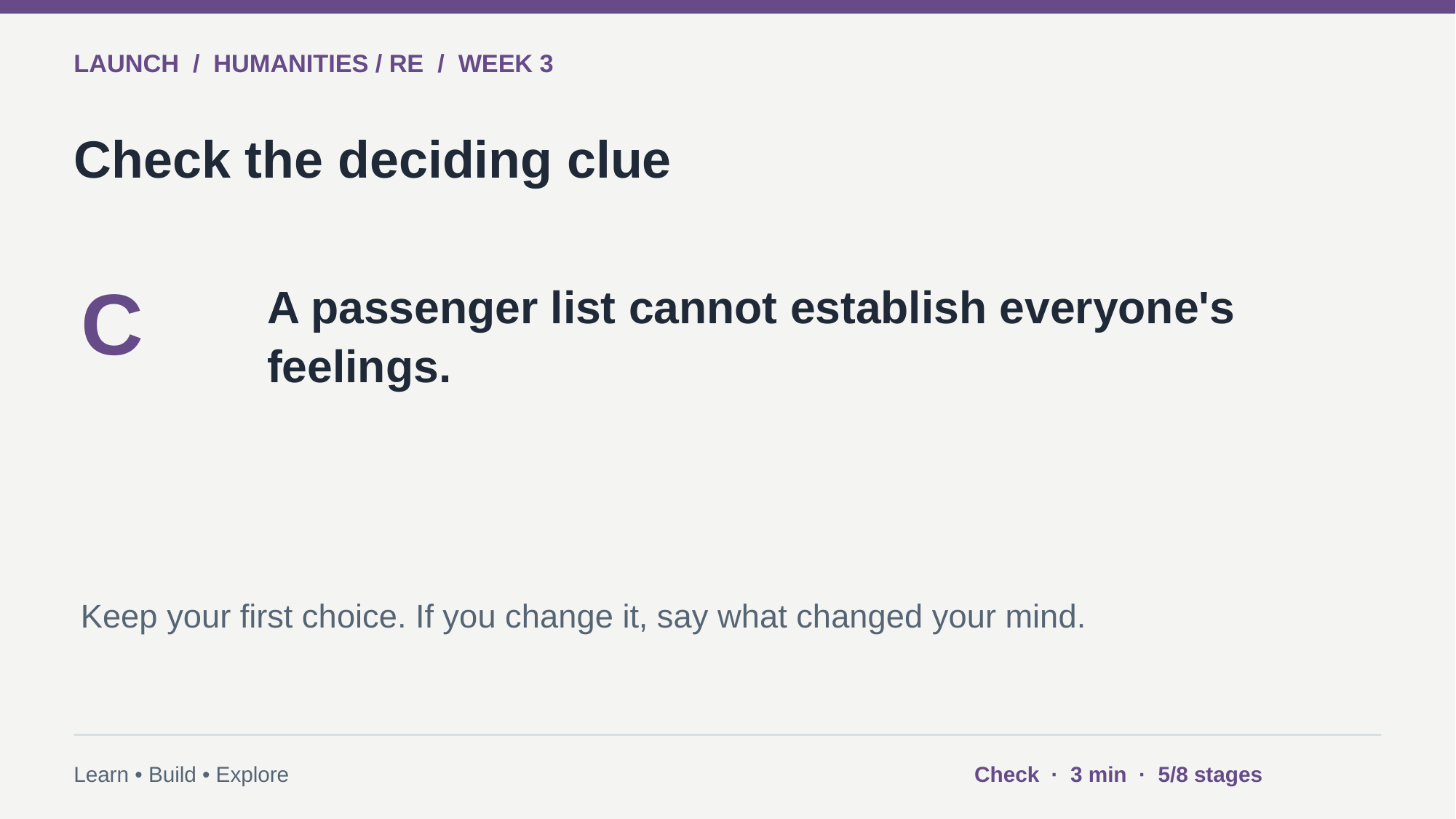

LAUNCH  /  HUMANITIES / RE  /  WEEK 3
Check the deciding clue
C
A passenger list cannot establish everyone's feelings.
Keep your first choice. If you change it, say what changed your mind.

Learn • Build • Explore
Check  ·  3 min  ·  5/8 stages